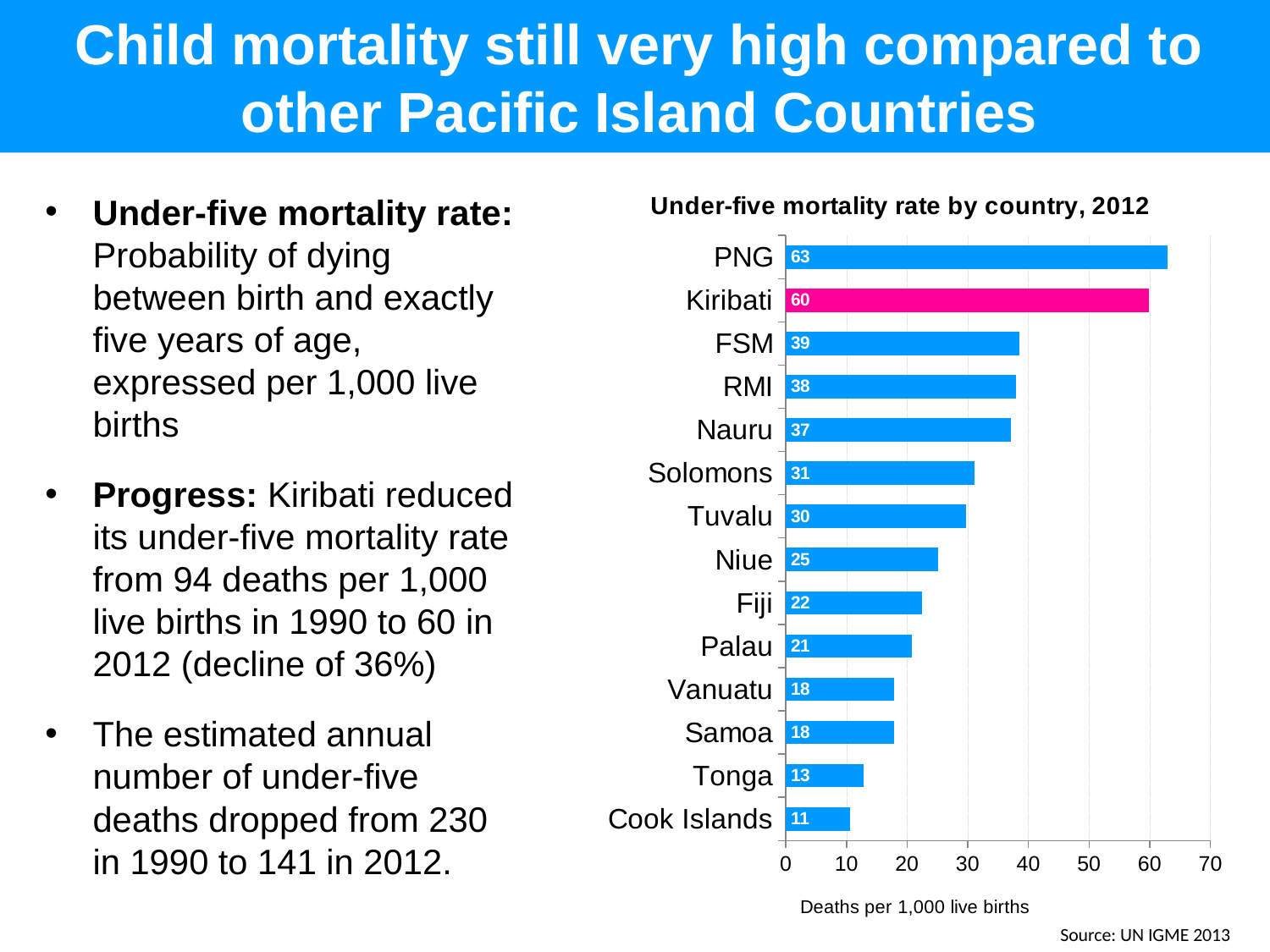

# Child mortality still very high compared to other Pacific Island Countries

### Chart: Under-five mortality rate by country, 2012

| Category |  |
|---|---|
| Cook Islands | 10.6 |
| Tonga | 12.8 |
| Samoa | 17.8 |
| Vanuatu | 17.9 |
| Palau | 20.8 |
| Fiji | 22.4 |
| Niue | 25.1 |
| Tuvalu | 29.7 |
| Solomons | 31.1 |
| Nauru | 37.1 |
| RMI | 37.9 |
| FSM | 38.5 |
| Kiribati | 59.9 |
| PNG | 63.0 |
Under-five mortality rate: Probability of dying between birth and exactly five years of age, expressed per 1,000 live births
Progress: Kiribati reduced its under-five mortality rate from 94 deaths per 1,000 live births in 1990 to 60 in 2012 (decline of 36%)
The estimated annual number of under-five deaths dropped from 230 in 1990 to 141 in 2012.

Source: UN IGME 2013